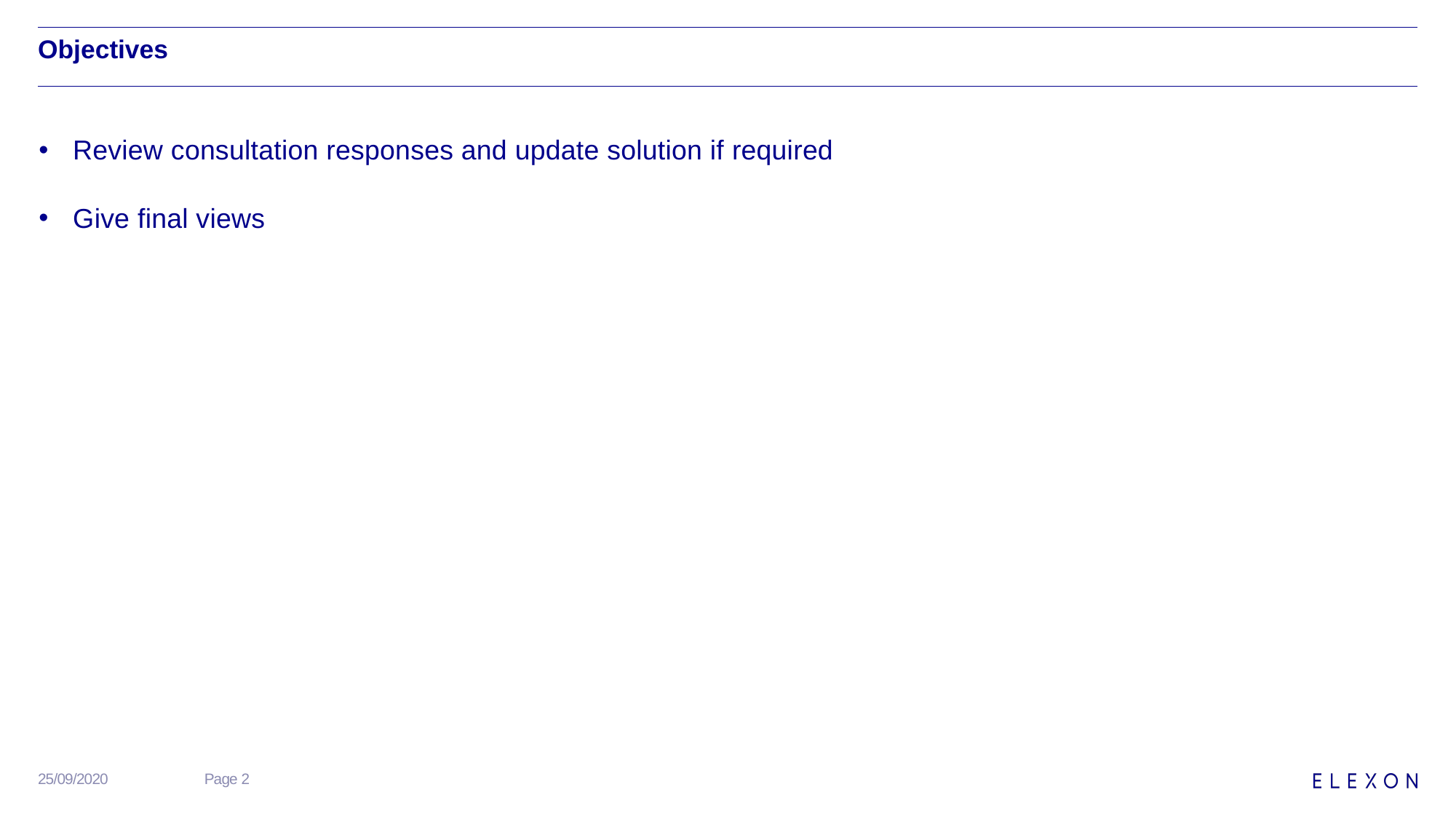

# Objectives
Review consultation responses and update solution if required

Give final views
25/09/2020
Page 2